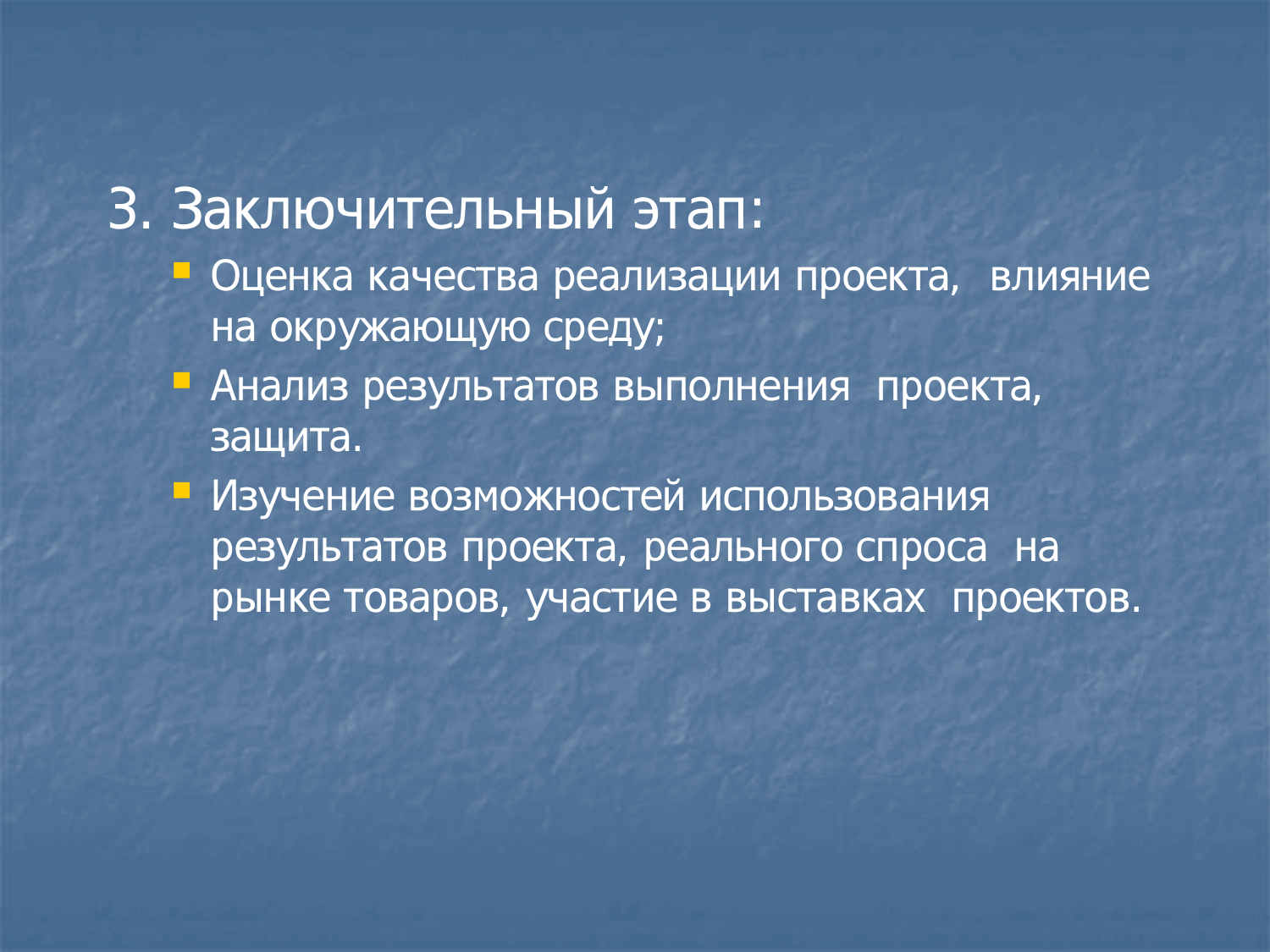

3. Заключительный этап:
Оценка качества реализации проекта,  влияние на окружающую среду;
Анализ результатов выполнения  проекта, защита.
Изучение возможностей использования  результатов проекта, реального спроса  на рынке товаров, участие в выставках  проектов.